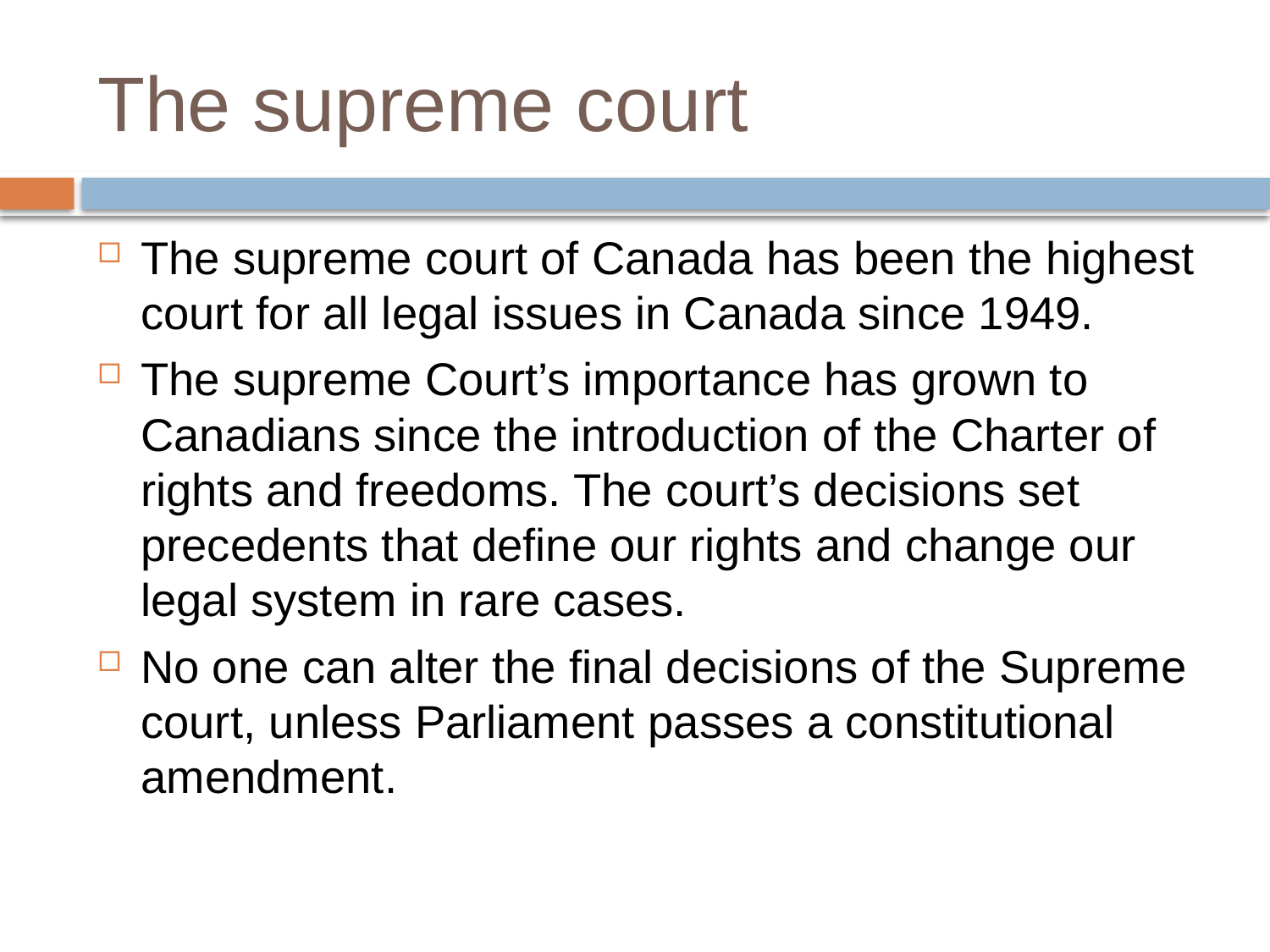

# The supreme court
The supreme court of Canada has been the highest court for all legal issues in Canada since 1949.
The supreme Court’s importance has grown to Canadians since the introduction of the Charter of rights and freedoms. The court’s decisions set precedents that define our rights and change our legal system in rare cases.
No one can alter the final decisions of the Supreme court, unless Parliament passes a constitutional amendment.